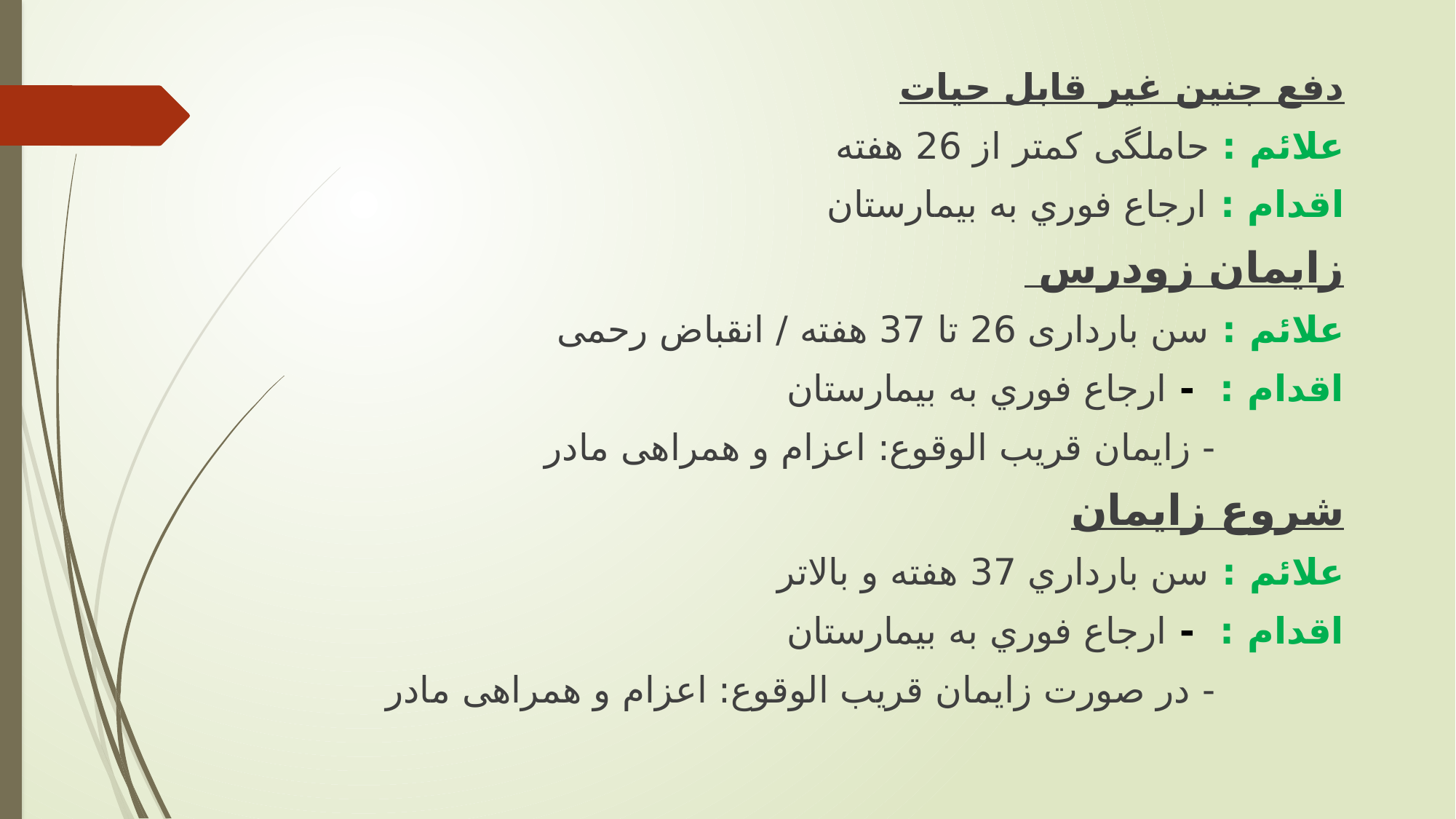

دفع جنین غیر قابل حیات
علائم : حاملگی كمتر از 26 هفته
اقدام : ارجاع فوري به بیمارستان
زایمان زودرس
علائم : سن بارداری 26 تا 37 هفته / انقباض رحمی
اقدام :  - ارجاع فوري به بیمارستان
           - زايمان قريب الوقوع: اعزام و همراهی مادر
شروع زایمان
علائم : سن بارداري 37 هفته و بالاتر
اقدام :  - ارجاع فوري به بیمارستان
           - در صورت زايمان قريب الوقوع: اعزام و همراهی مادر